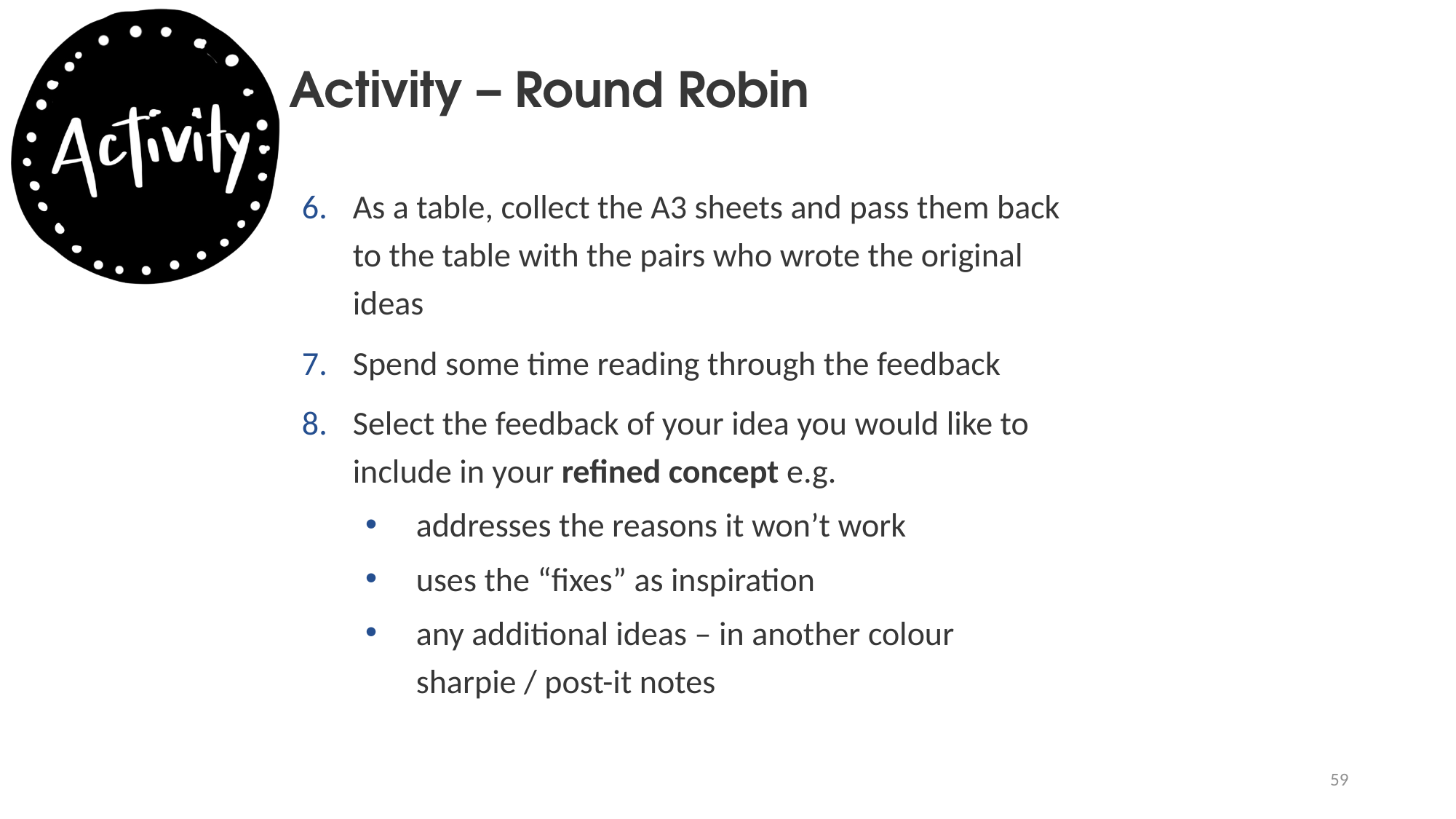

# Activity – Round Robin
As a table, collect the A3 sheets and pass them back to the table with the pairs who wrote the original ideas
Spend some time reading through the feedback
Select the feedback of your idea you would like to include in your refined concept e.g.
addresses the reasons it won’t work
uses the “fixes” as inspiration
any additional ideas – in another colour sharpie / post-it notes

59